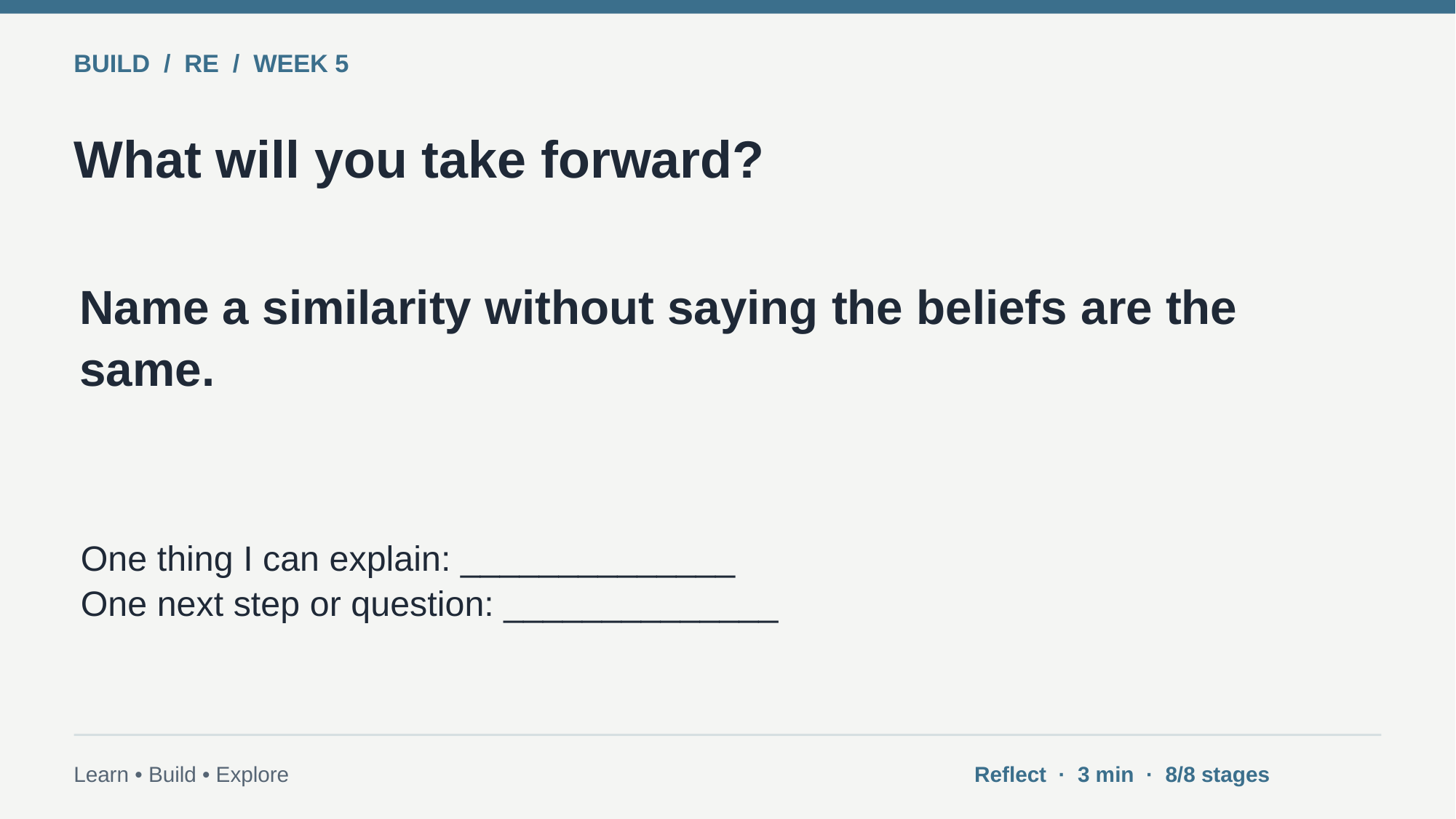

BUILD  /  RE  /  WEEK 5
What will you take forward?
Name a similarity without saying the beliefs are the same.
One thing I can explain: ______________
One next step or question: ______________

Learn • Build • Explore
Reflect  ·  3 min  ·  8/8 stages